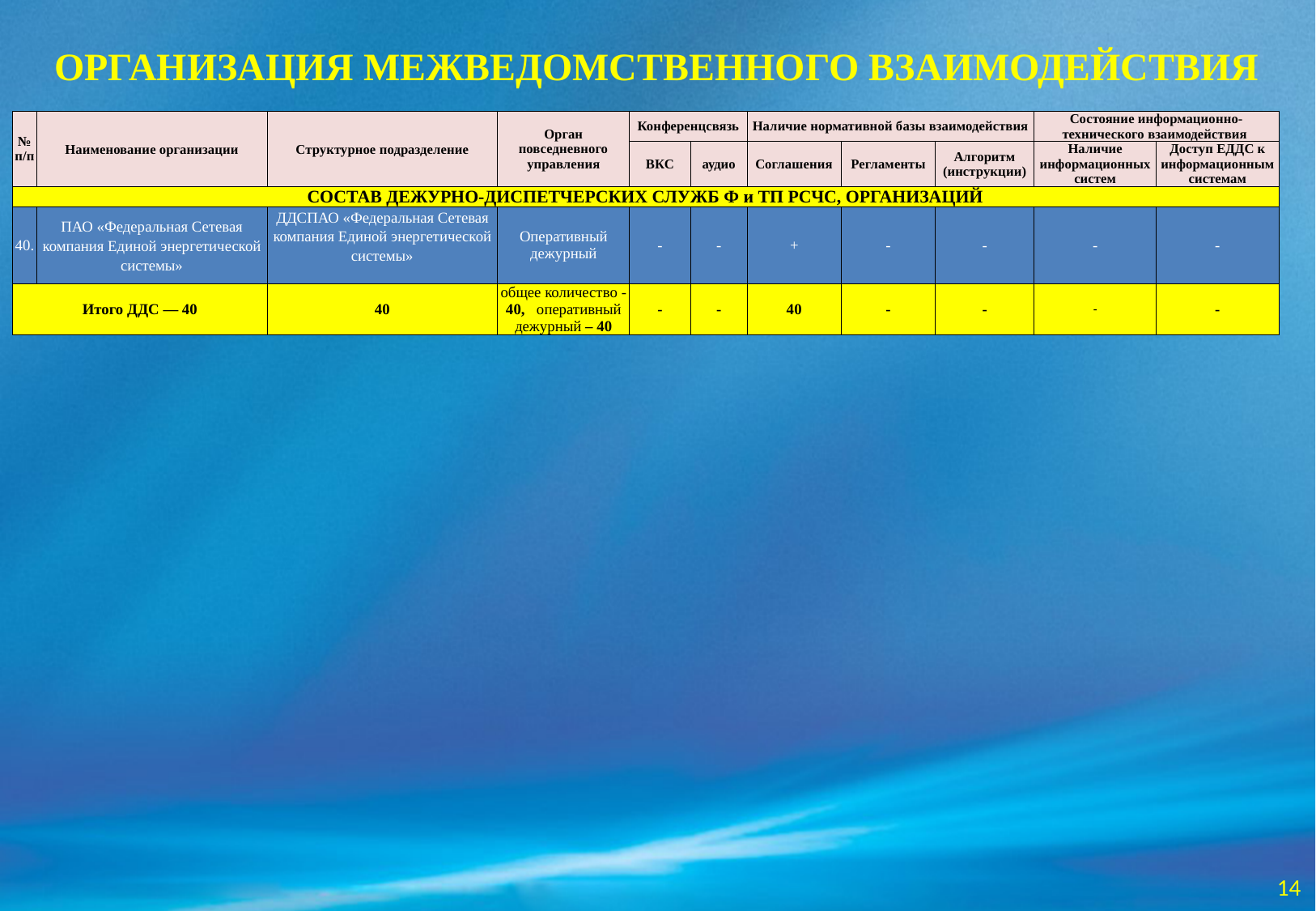

ОРГАНИЗАЦИЯ МЕЖВЕДОМСТВЕННОГО ВЗАИМОДЕЙСТВИЯ
| № п/п | Наименование организации | Структурное подразделение | Орган повседневного управления | Конференцсвязь |  | Наличие нормативной базы взаимодействия |  |  | Состояние информационно-технического взаимодействия |  |
| --- | --- | --- | --- | --- | --- | --- | --- | --- | --- | --- |
|  |  |  |  | ВКС | аудио | Соглашения | Регламенты | Алгоритм (инструкции) | Наличие информационных систем | Доступ ЕДДС к информационным системам |
| СОСТАВ ДЕЖУРНО-ДИСПЕТЧЕРСКИХ СЛУЖБ Ф и ТП РСЧС, ОРГАНИЗАЦИЙ |  |  |  |  |  |  |  |  |  |  |
| 40. | ПАО «Федеральная Сетевая компания Единой энергетической системы» | ДДСПАО «Федеральная Сетевая компания Единой энергетической системы» | Оперативный дежурный | - | - | + | - | - | - | - |
| Итого ДДС — 40 |  | 40 | общее количество - 40, оперативный дежурный – 40 | - | - | 40 | - | - | - | - |
14